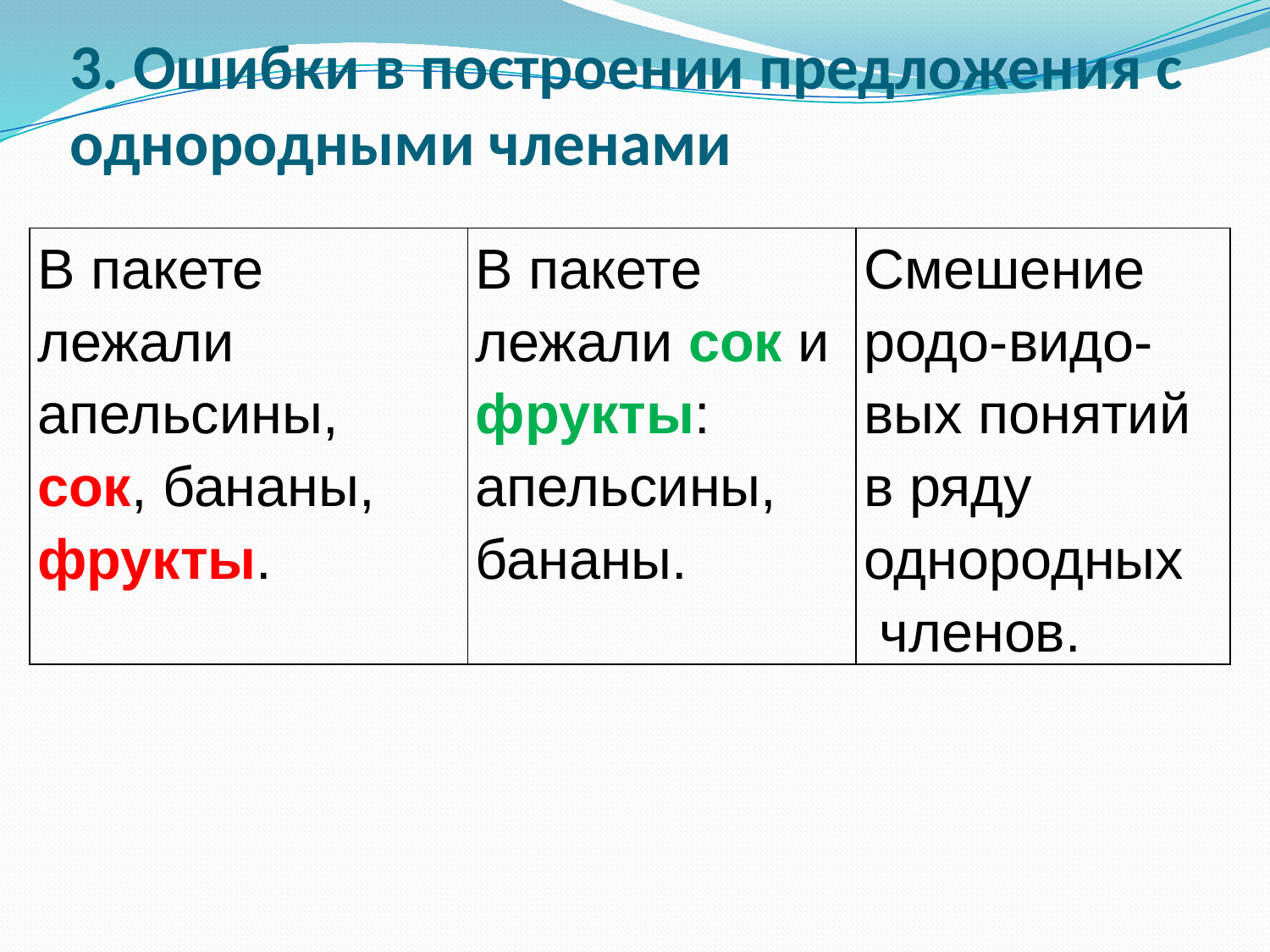

# 3. Ошибки в построении предложения с однородными членами
| В пакете лежали апельсины, сок, бананы, фрукты. | В пакете лежали сок и фрукты: апельсины, бананы. | Смешение родо-видо-вых понятий в ряду однородных членов. |
| --- | --- | --- |